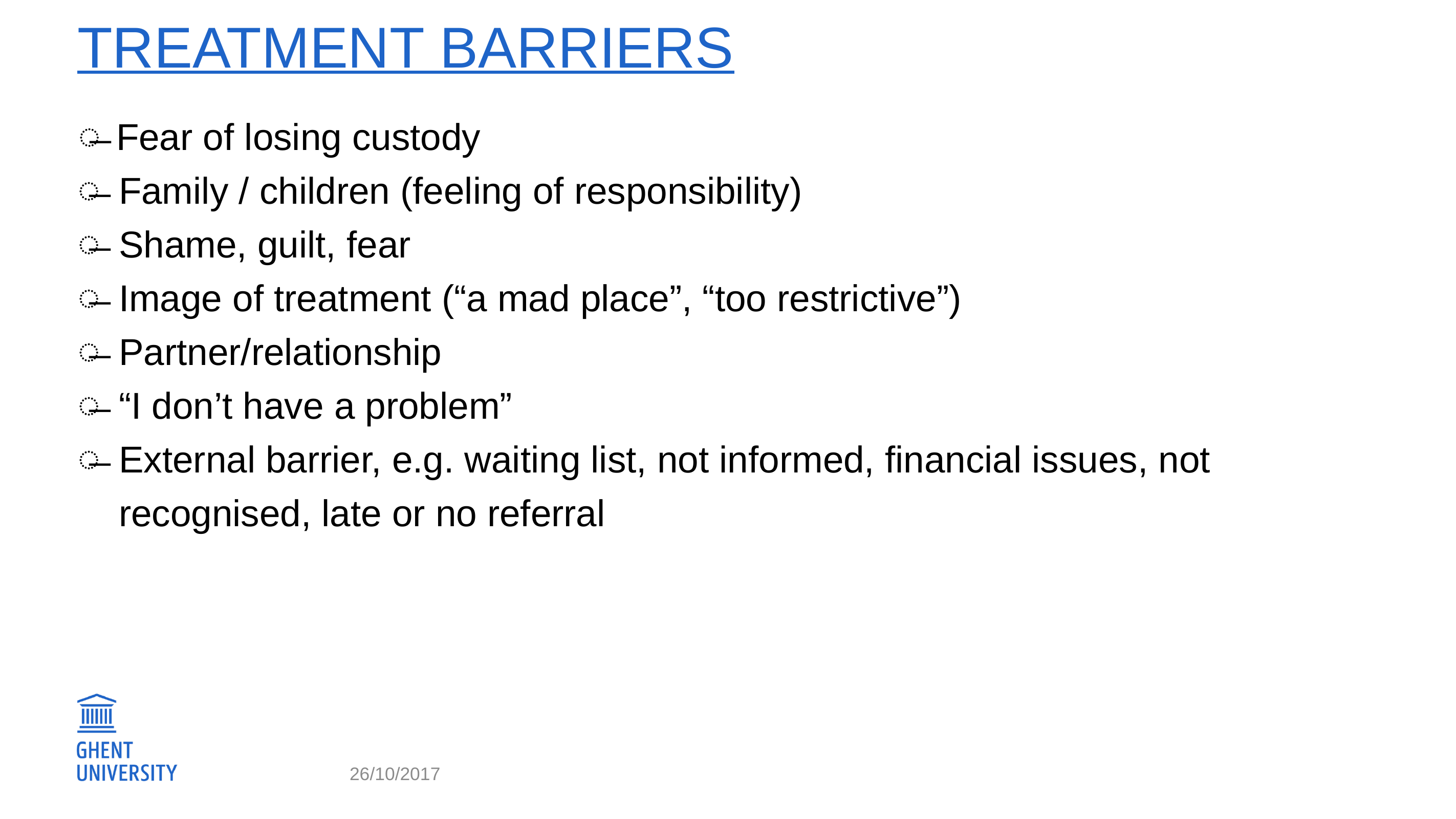

# Treatment barriers
Fear of losing custody
Family / children (feeling of responsibility)
Shame, guilt, fear
Image of treatment (“a mad place”, “too restrictive”)
Partner/relationship
“I don’t have a problem”
External barrier, e.g. waiting list, not informed, financial issues, not recognised, late or no referral

26/10/2017